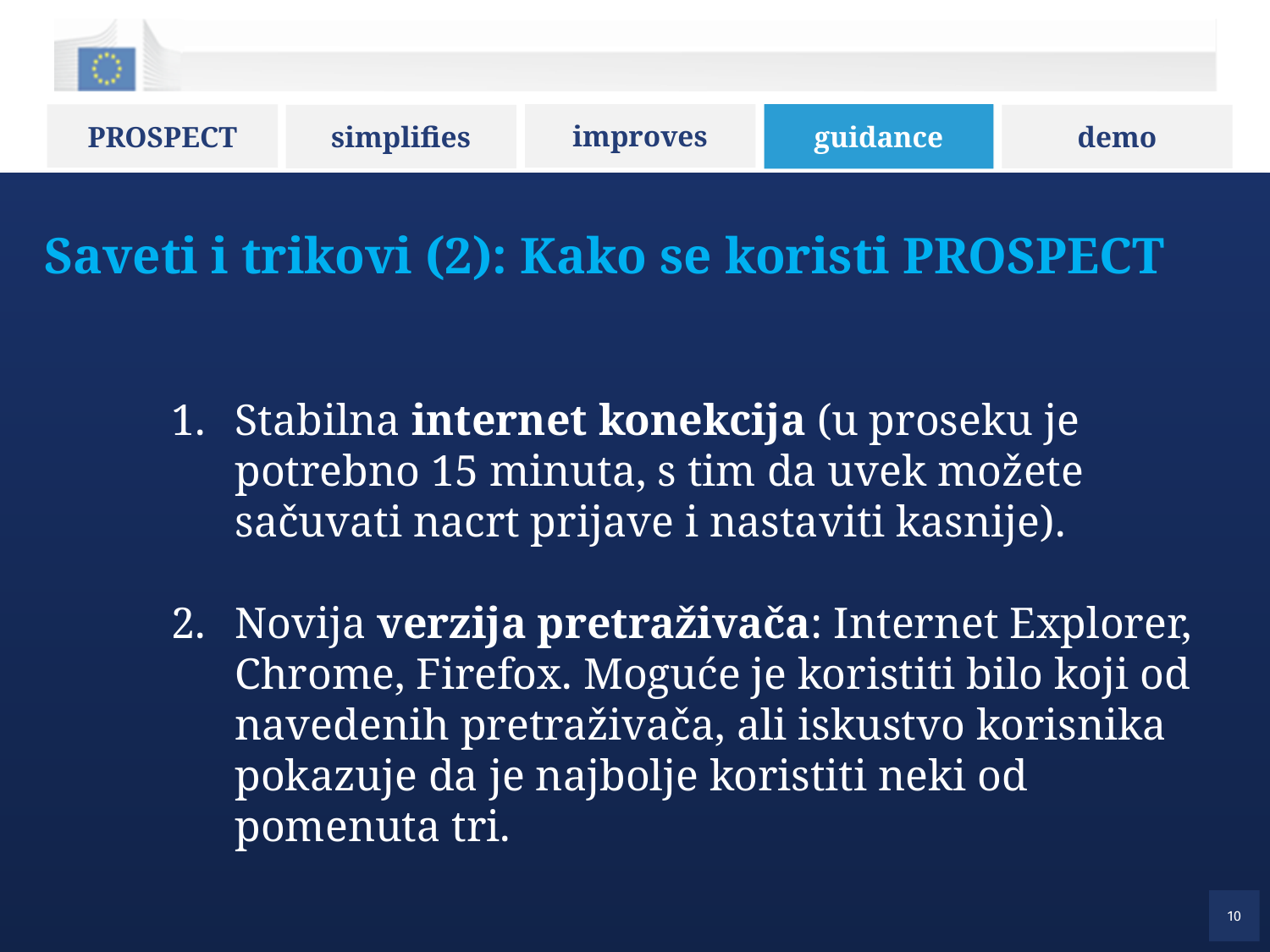

guidance
Saveti i trikovi (2): Kako se koristi PROSPECT

Stabilna internet konekcija (u proseku je potrebno 15 minuta, s tim da uvek možete sačuvati nacrt prijave i nastaviti kasnije).

Novija verzija pretraživača: Internet Explorer, Chrome, Firefox. Moguće je koristiti bilo koji od navedenih pretraživača, ali iskustvo korisnika pokazuje da je najbolje koristiti neki od pomenuta tri.

10